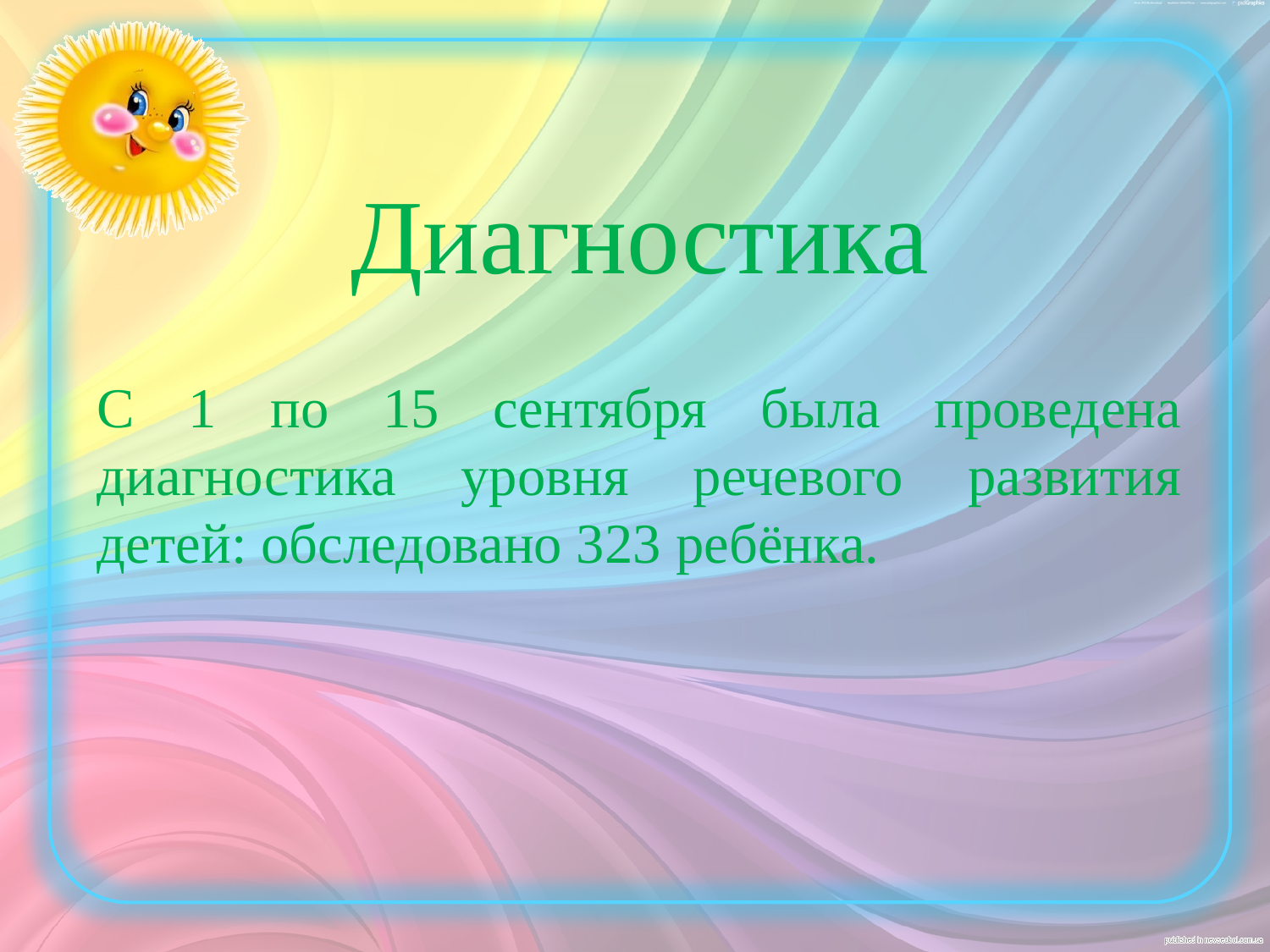

Диагностика

С 1 по 15 сентября была проведена диагностика уровня речевого развития детей: обследовано 323 ребёнка.